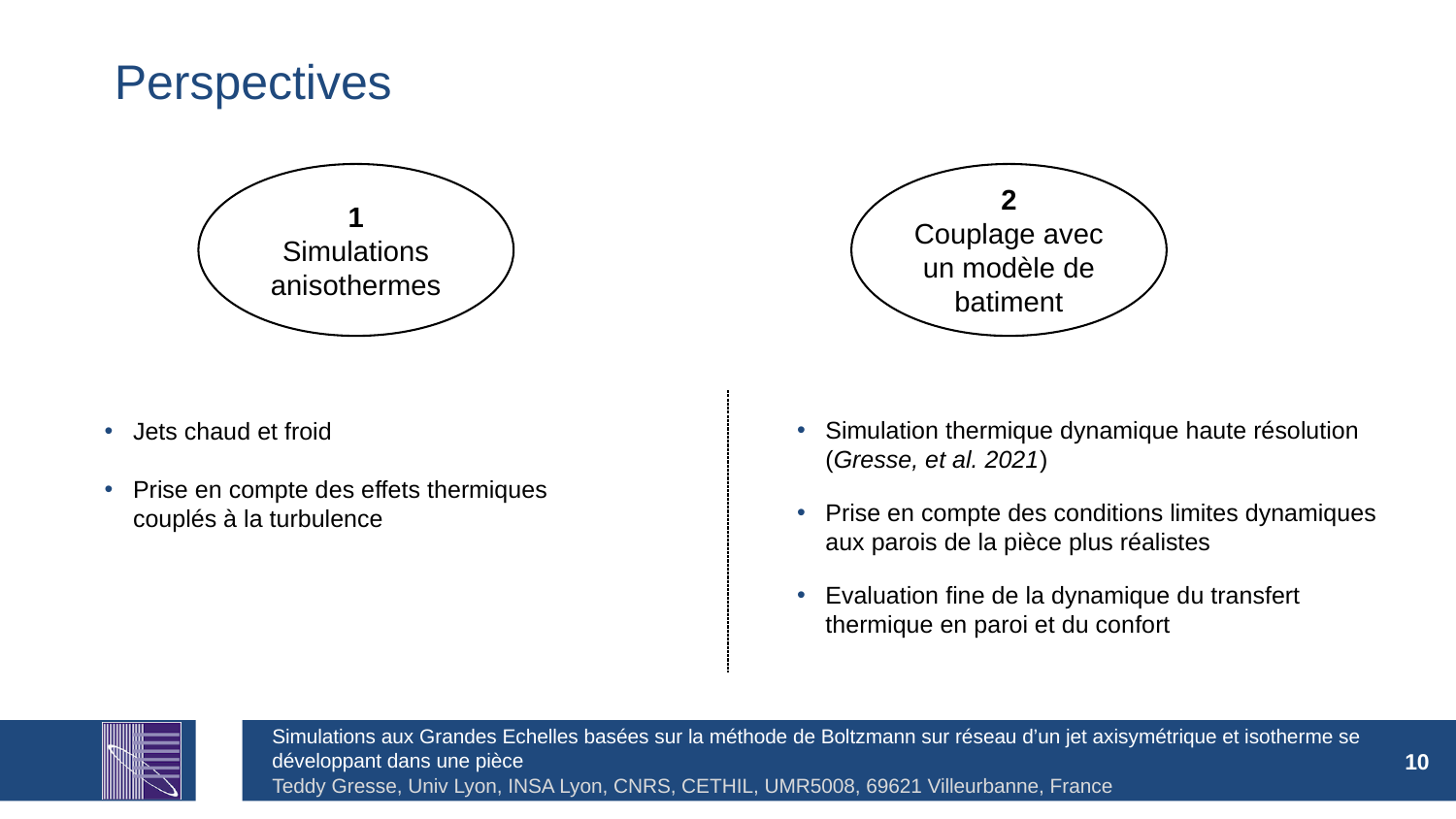

# Perspectives
1
Simulations anisothermes
2
Couplage avec un modèle de batiment
Simulation thermique dynamique haute résolution (Gresse, et al. 2021)
Prise en compte des conditions limites dynamiques aux parois de la pièce plus réalistes
Evaluation fine de la dynamique du transfert thermique en paroi et du confort
Jets chaud et froid
Prise en compte des effets thermiques couplés à la turbulence
Simulations aux Grandes Echelles basées sur la méthode de Boltzmann sur réseau d’un jet axisymétrique et isotherme se développant dans une pièce
10
Teddy Gresse, Univ Lyon, INSA Lyon, CNRS, CETHIL, UMR5008, 69621 Villeurbanne, France